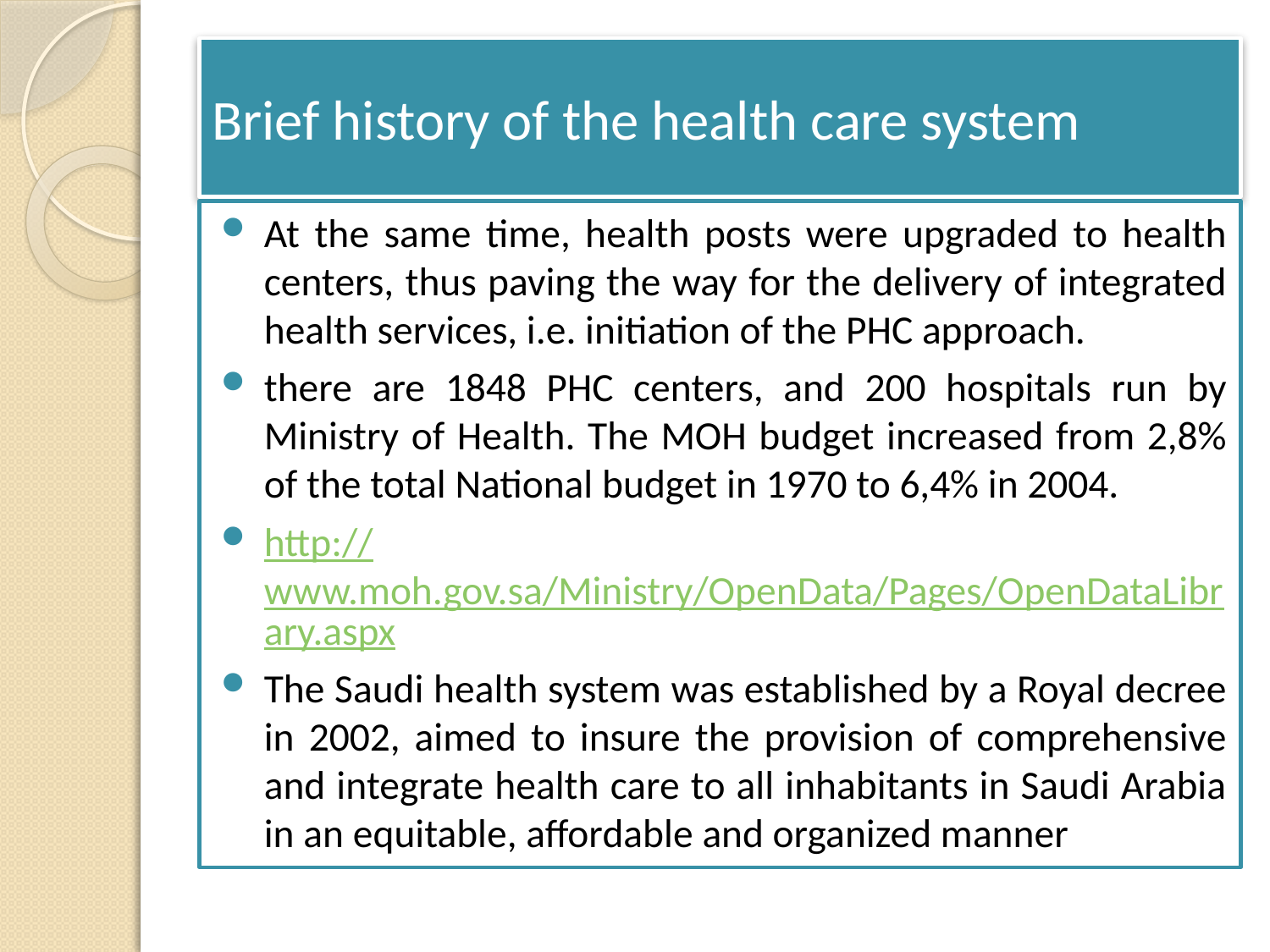

# Brief history of the health care system
At the same time, health posts were upgraded to health centers, thus paving the way for the delivery of integrated health services, i.e. initiation of the PHC approach.
there are 1848 PHC centers, and 200 hospitals run by Ministry of Health. The MOH budget increased from 2,8% of the total National budget in 1970 to 6,4% in 2004.
http://www.moh.gov.sa/Ministry/OpenData/Pages/OpenDataLibrary.aspx
The Saudi health system was established by a Royal decree in 2002, aimed to insure the provision of comprehensive and integrate health care to all inhabitants in Saudi Arabia in an equitable, affordable and organized manner